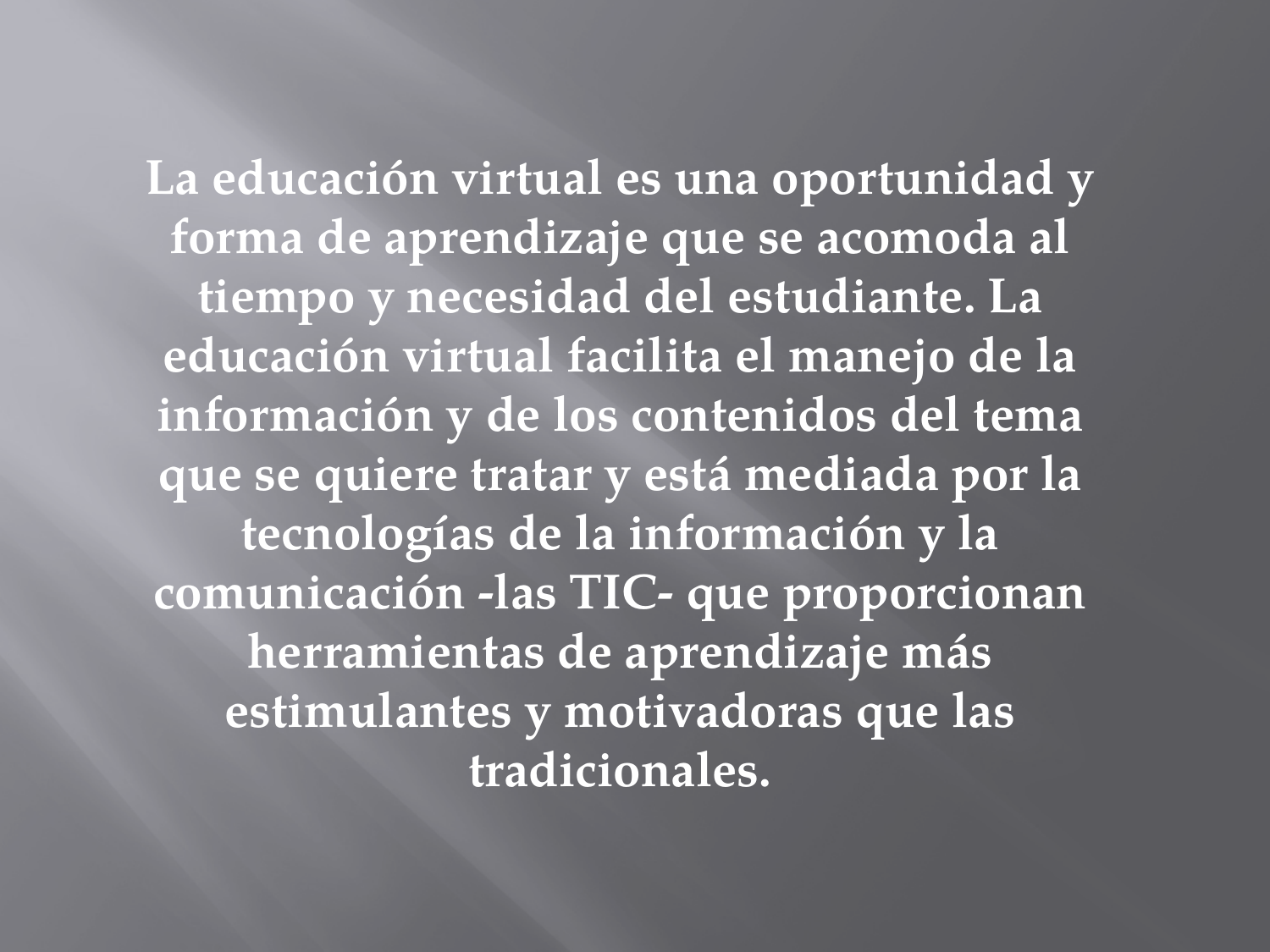

La educación virtual es una oportunidad y forma de aprendizaje que se acomoda al tiempo y necesidad del estudiante. La educación virtual facilita el manejo de la información y de los contenidos del tema que se quiere tratar y está mediada por la tecnologías de la información y la comunicación -las TIC- que proporcionan herramientas de aprendizaje más estimulantes y motivadoras que las tradicionales.